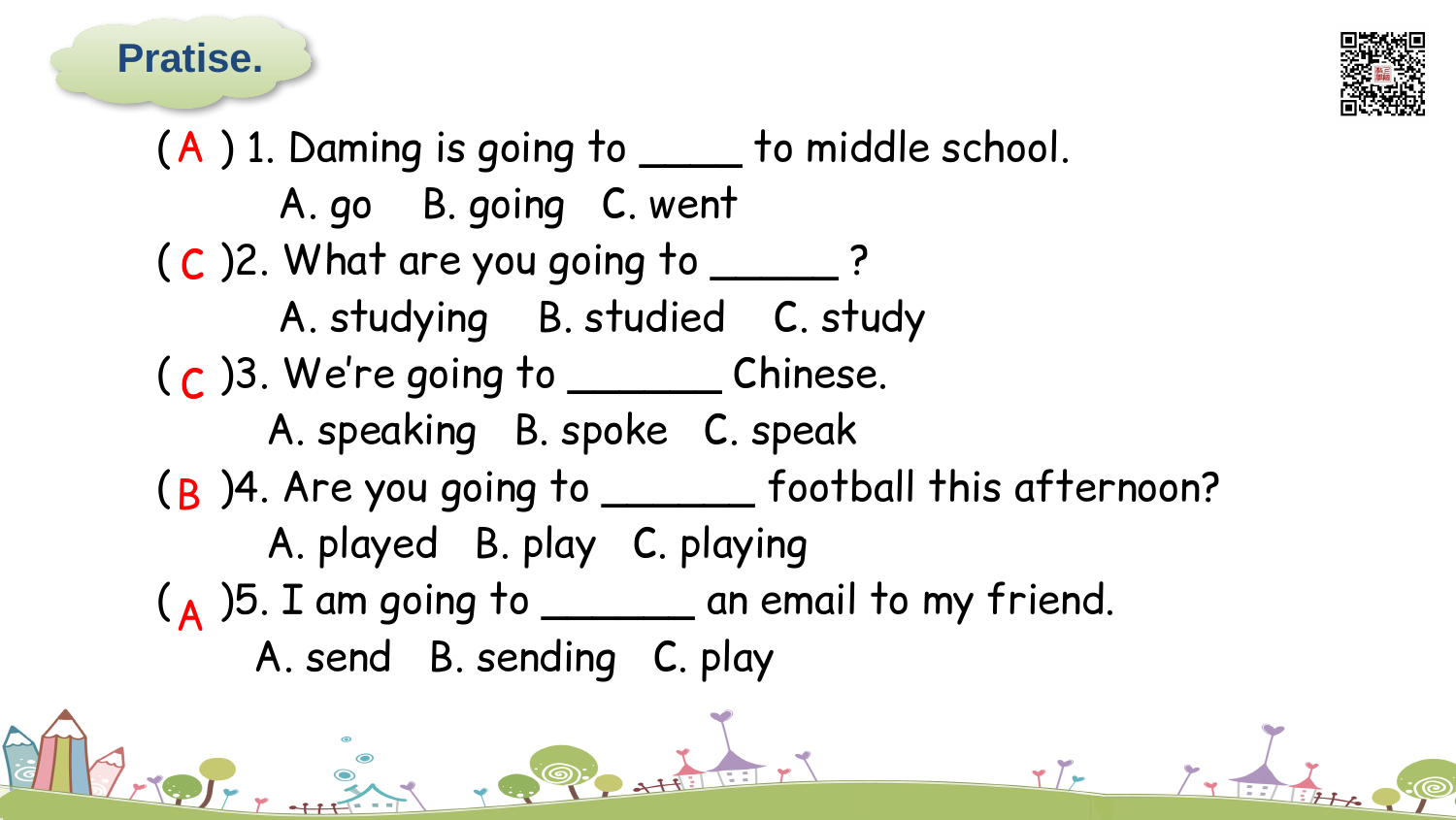

Pratise.
(    ) 1. Daming is going to ____ to middle school.
          A. go    B. going   C. went
(    )2. What are you going to _____ ?
          A. studying    B. studied    C. study
(    )3. We’re going to ______ Chinese.
         A. speaking   B. spoke   C. speak
(    )4. Are you going to ______ football this afternoon?
         A. played   B. play   C. playing
(    )5. I am going to ______ an email to my friend.
        A. send   B. sending   C. play
A
C
C
B
A